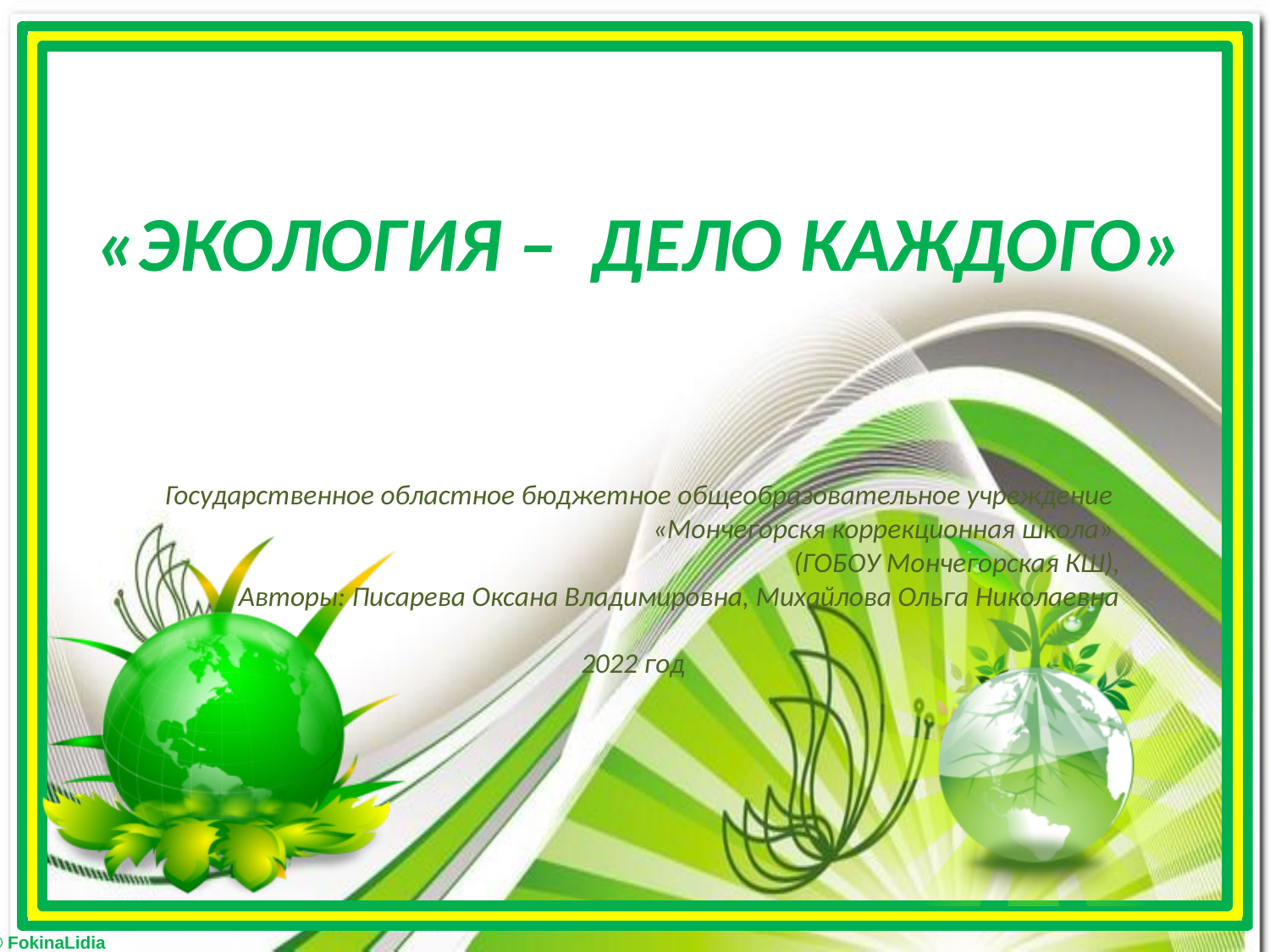

«ЭКОЛОГИЯ –  ДЕЛО КАЖДОГО»
Государственное областное бюджетное общеобразовательное учреждение
«Мончегорскя коррекционная школа»
(ГОБОУ Мончегорская КШ),
Авторы: Писарева Оксана Владимировна, Михайлова Ольга Николаевна

2022 год